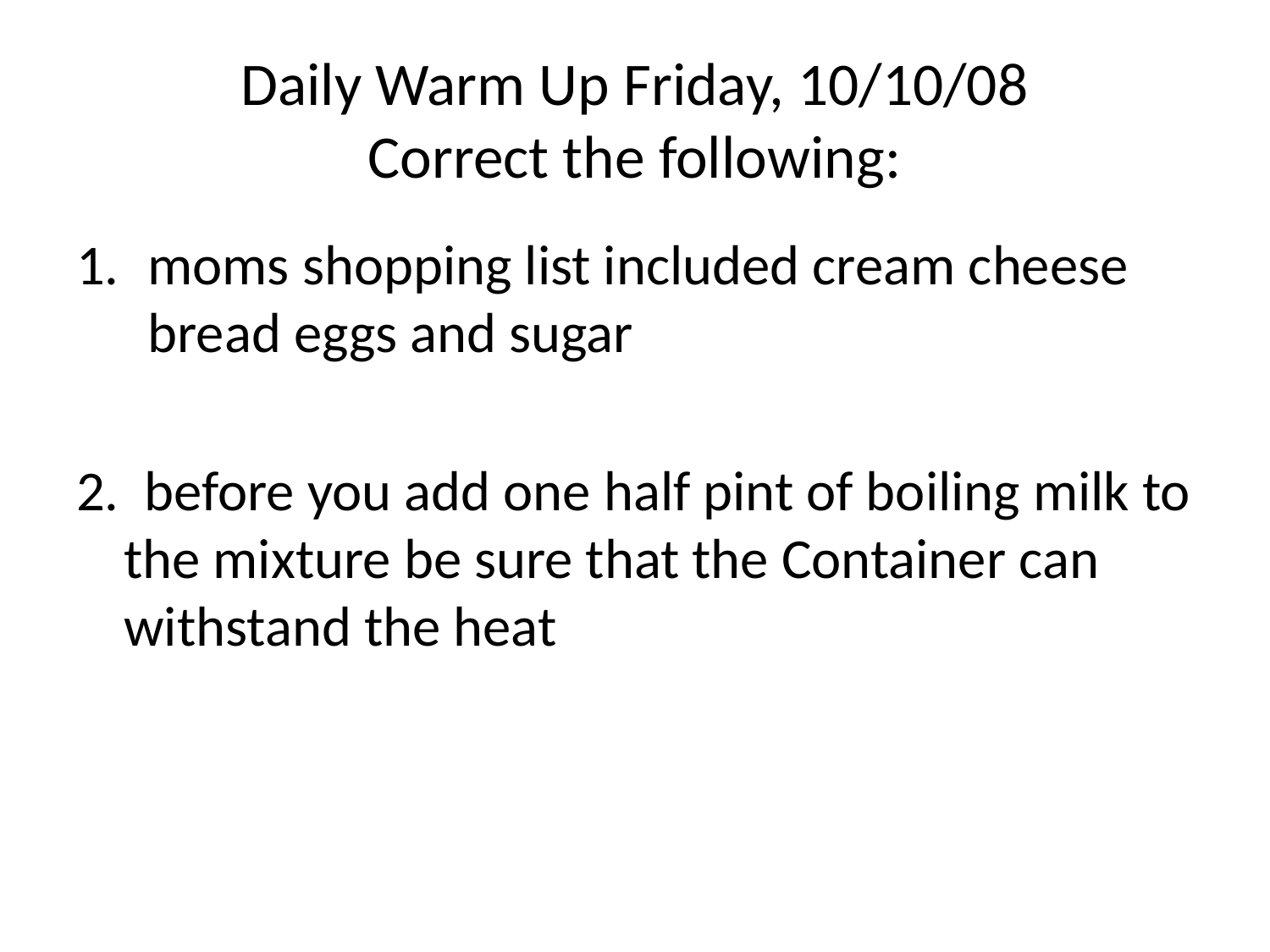

# Daily Warm Up Friday, 10/10/08 Correct the following:
moms shopping list included cream cheese bread eggs and sugar

2.  before you add one half pint of boiling milk to the mixture be sure that the Container can withstand the heat